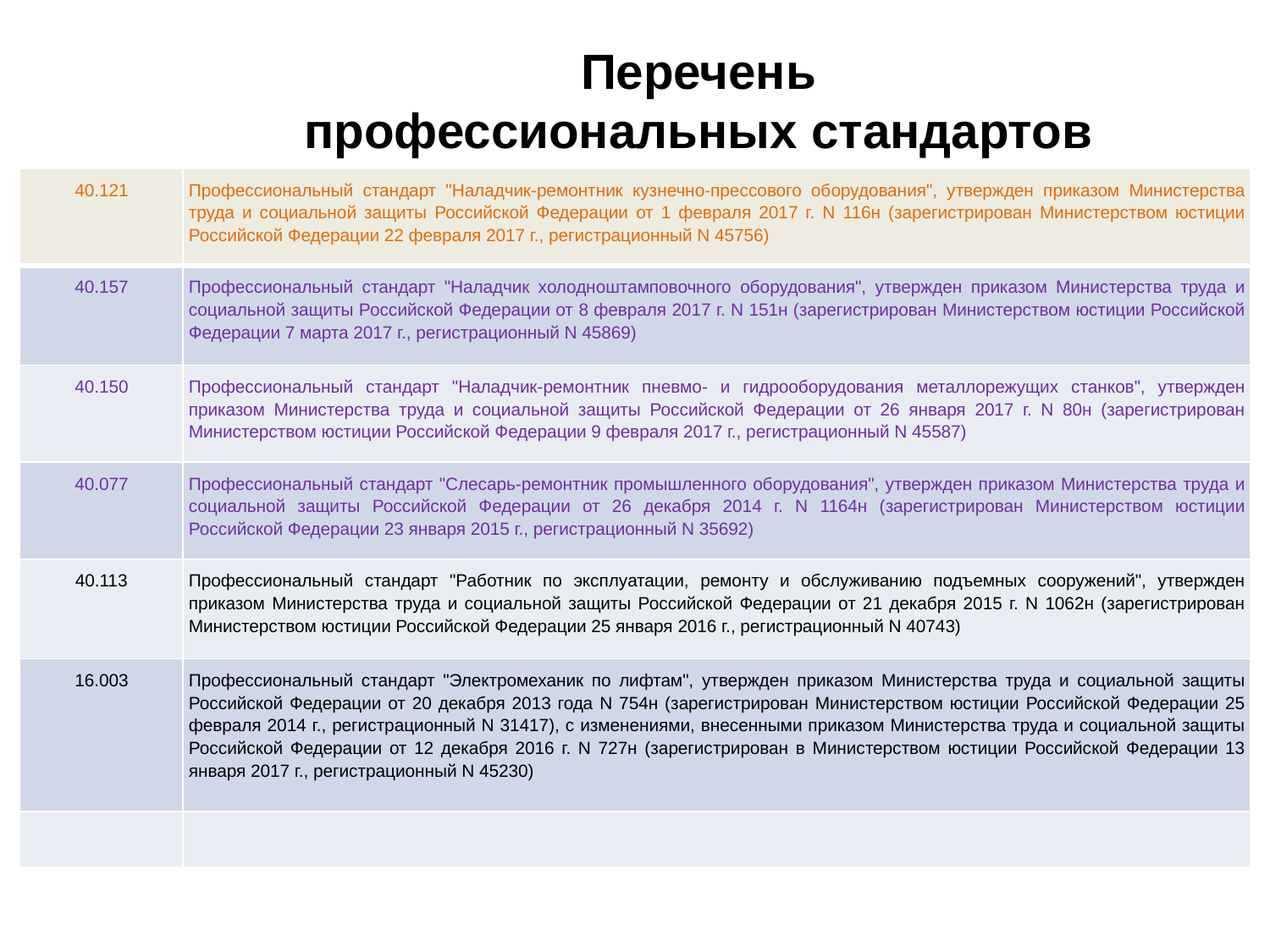

# Перечень профессиональных стандартов
| 40.121 | Профессиональный стандарт "Наладчик-ремонтник кузнечно-прессового оборудования", утвержден приказом Министерства труда и социальной защиты Российской Федерации от 1 февраля 2017 г. N 116н (зарегистрирован Министерством юстиции Российской Федерации 22 февраля 2017 г., регистрационный N 45756) |
| --- | --- |
| 40.157 | Профессиональный стандарт "Наладчик холодноштамповочного оборудования", утвержден приказом Министерства труда и социальной защиты Российской Федерации от 8 февраля 2017 г. N 151н (зарегистрирован Министерством юстиции Российской Федерации 7 марта 2017 г., регистрационный N 45869) |
| 40.150 | Профессиональный стандарт "Наладчик-ремонтник пневмо- и гидрооборудования металлорежущих станков", утвержден приказом Министерства труда и социальной защиты Российской Федерации от 26 января 2017 г. N 80н (зарегистрирован Министерством юстиции Российской Федерации 9 февраля 2017 г., регистрационный N 45587) |
| 40.077 | Профессиональный стандарт "Слесарь-ремонтник промышленного оборудования", утвержден приказом Министерства труда и социальной защиты Российской Федерации от 26 декабря 2014 г. N 1164н (зарегистрирован Министерством юстиции Российской Федерации 23 января 2015 г., регистрационный N 35692) |
| 40.113 | Профессиональный стандарт "Работник по эксплуатации, ремонту и обслуживанию подъемных сооружений", утвержден приказом Министерства труда и социальной защиты Российской Федерации от 21 декабря 2015 г. N 1062н (зарегистрирован Министерством юстиции Российской Федерации 25 января 2016 г., регистрационный N 40743) |
| 16.003 | Профессиональный стандарт "Электромеханик по лифтам", утвержден приказом Министерства труда и социальной защиты Российской Федерации от 20 декабря 2013 года N 754н (зарегистрирован Министерством юстиции Российской Федерации 25 февраля 2014 г., регистрационный N 31417), с изменениями, внесенными приказом Министерства труда и социальной защиты Российской Федерации от 12 декабря 2016 г. N 727н (зарегистрирован в Министерством юстиции Российской Федерации 13 января 2017 г., регистрационный N 45230) |
|  |  |